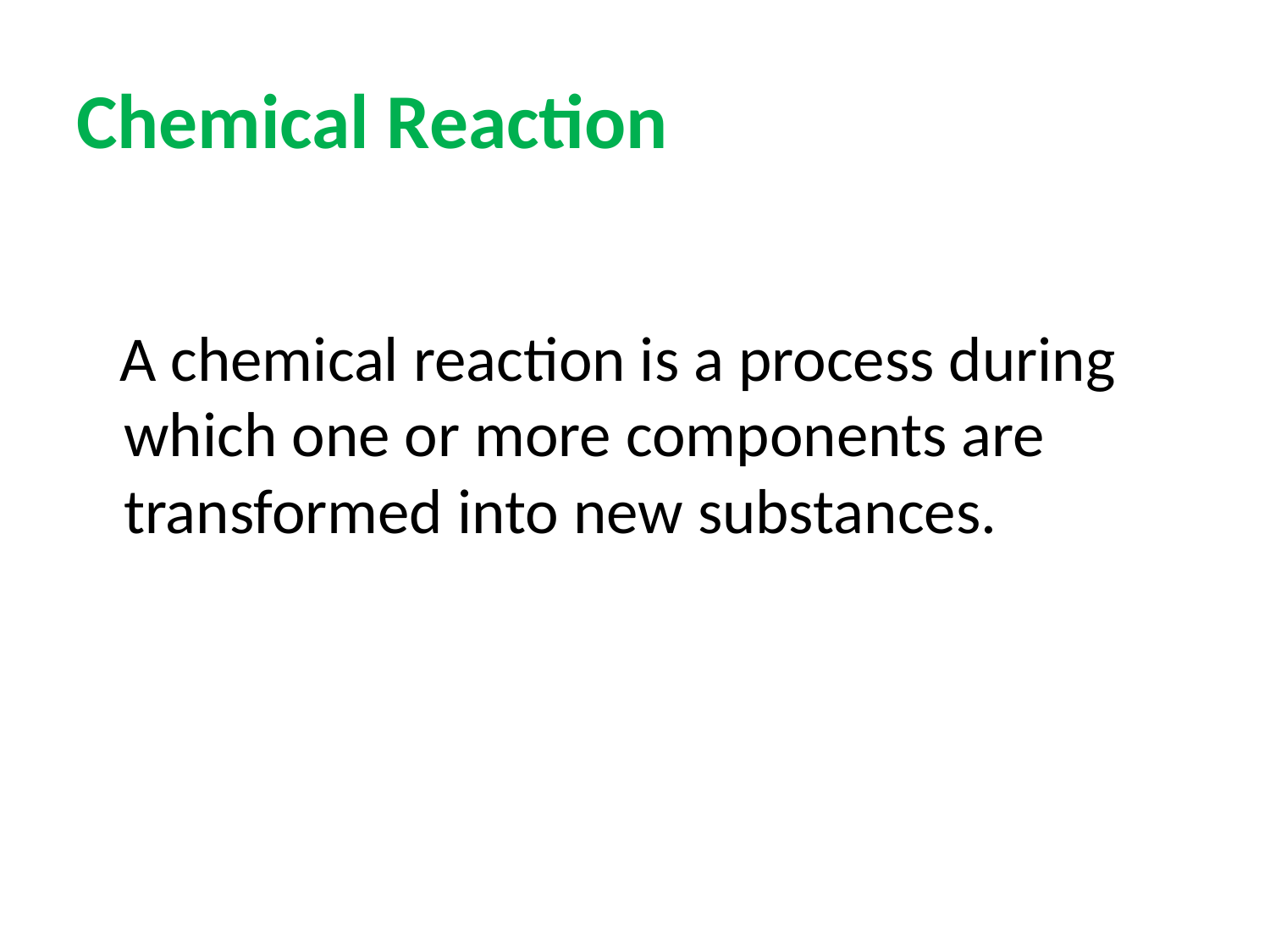

# Chemical Reaction

   A chemical reaction is a process during which one or more components are transformed into new substances.